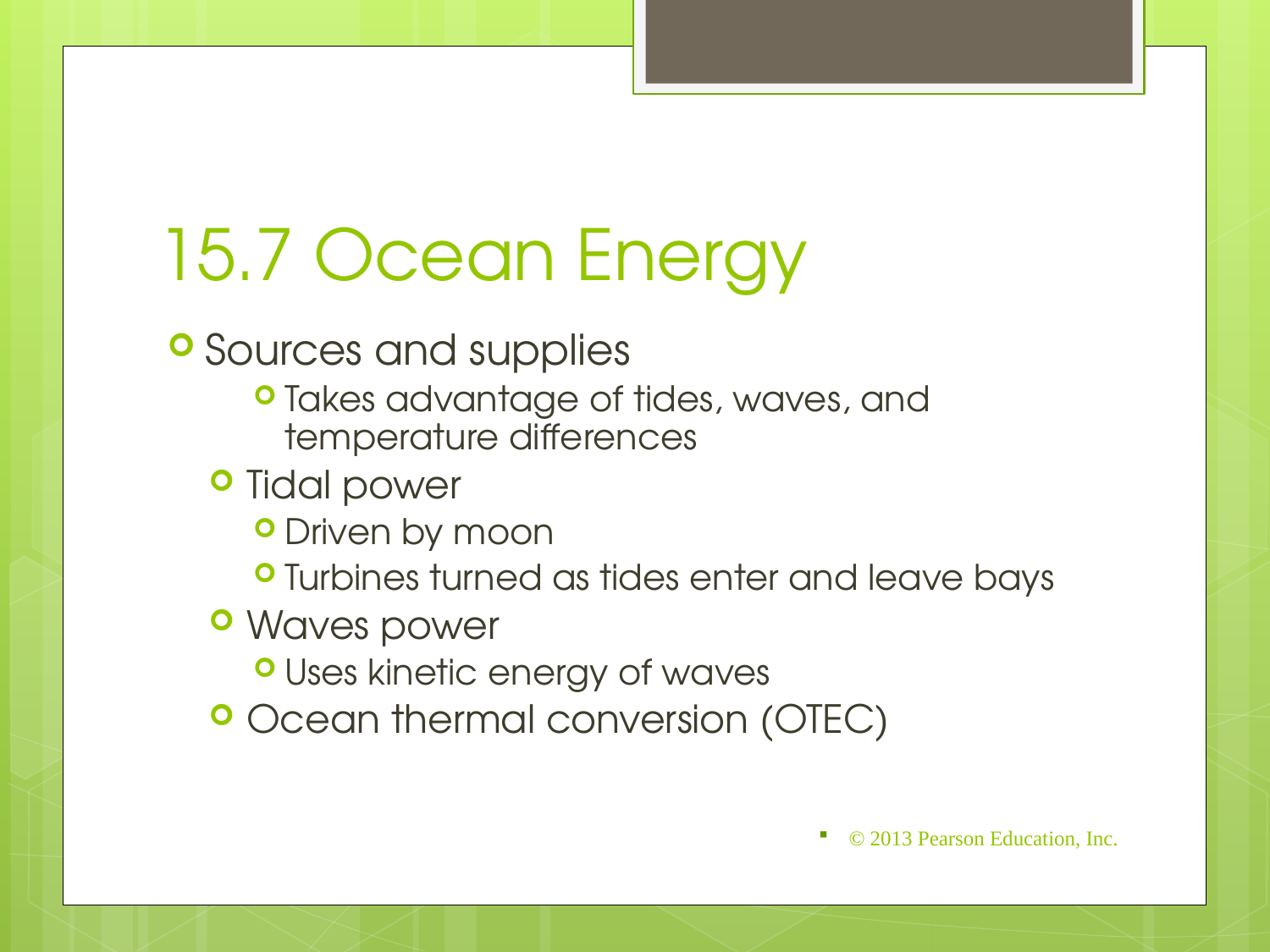

# 15.7 Ocean Energy
Sources and supplies
Takes advantage of tides, waves, and temperature differences
Tidal power
Driven by moon
Turbines turned as tides enter and leave bays
Waves power
Uses kinetic energy of waves
Ocean thermal conversion (OTEC)

© 2013 Pearson Education, Inc.